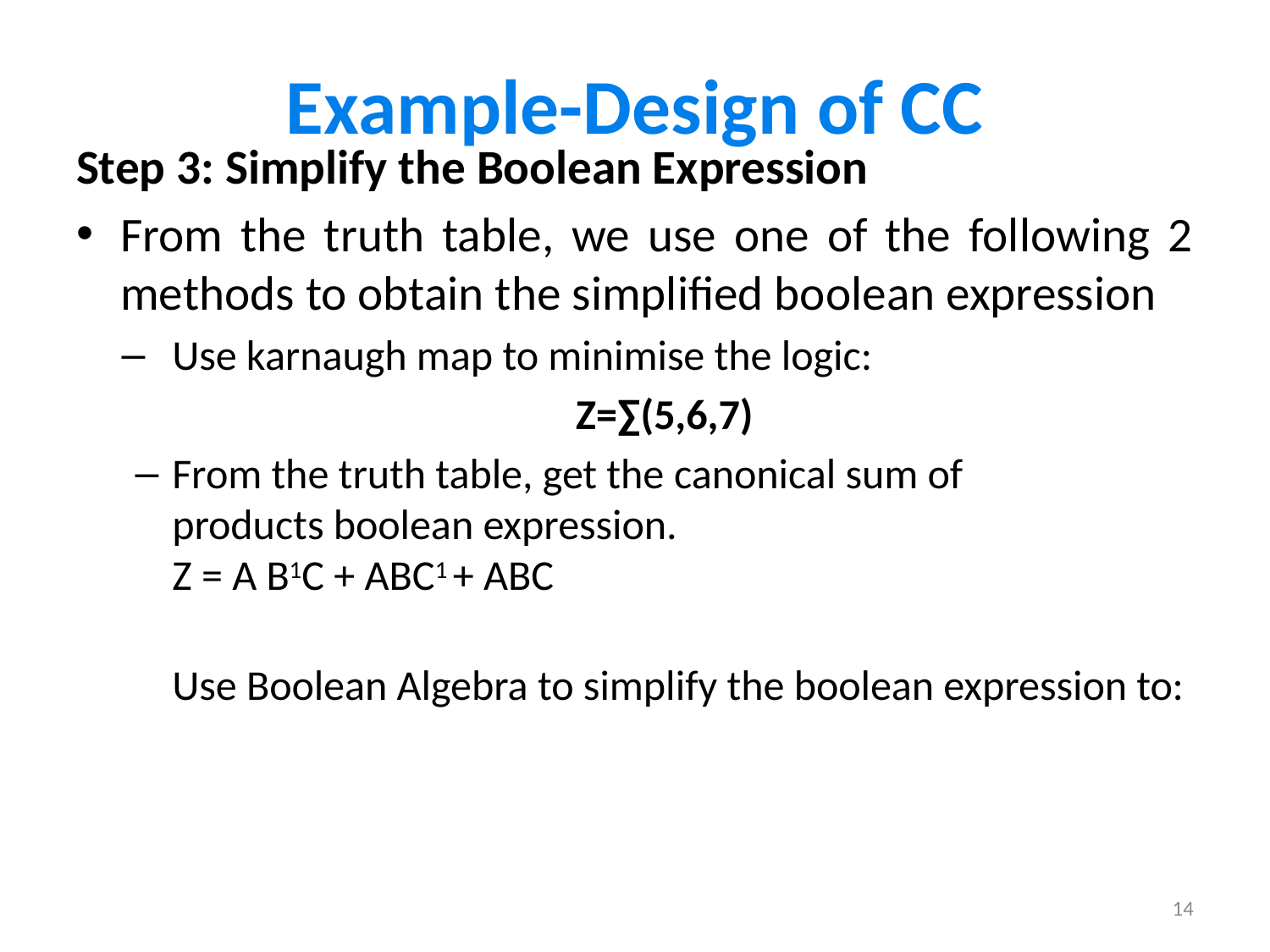

# Example-Design of CC
Step 3: Simplify the Boolean Expression
From the truth table, we use one of the following 2 methods to obtain the simplified boolean expression
Use karnaugh map to minimise the logic:
Z=∑(5,6,7)
From the truth table, get the canonical sum of products boolean expression.
	Z = A B1C + ABC1 + ABC
Use Boolean Algebra to simplify the boolean expression to:

14